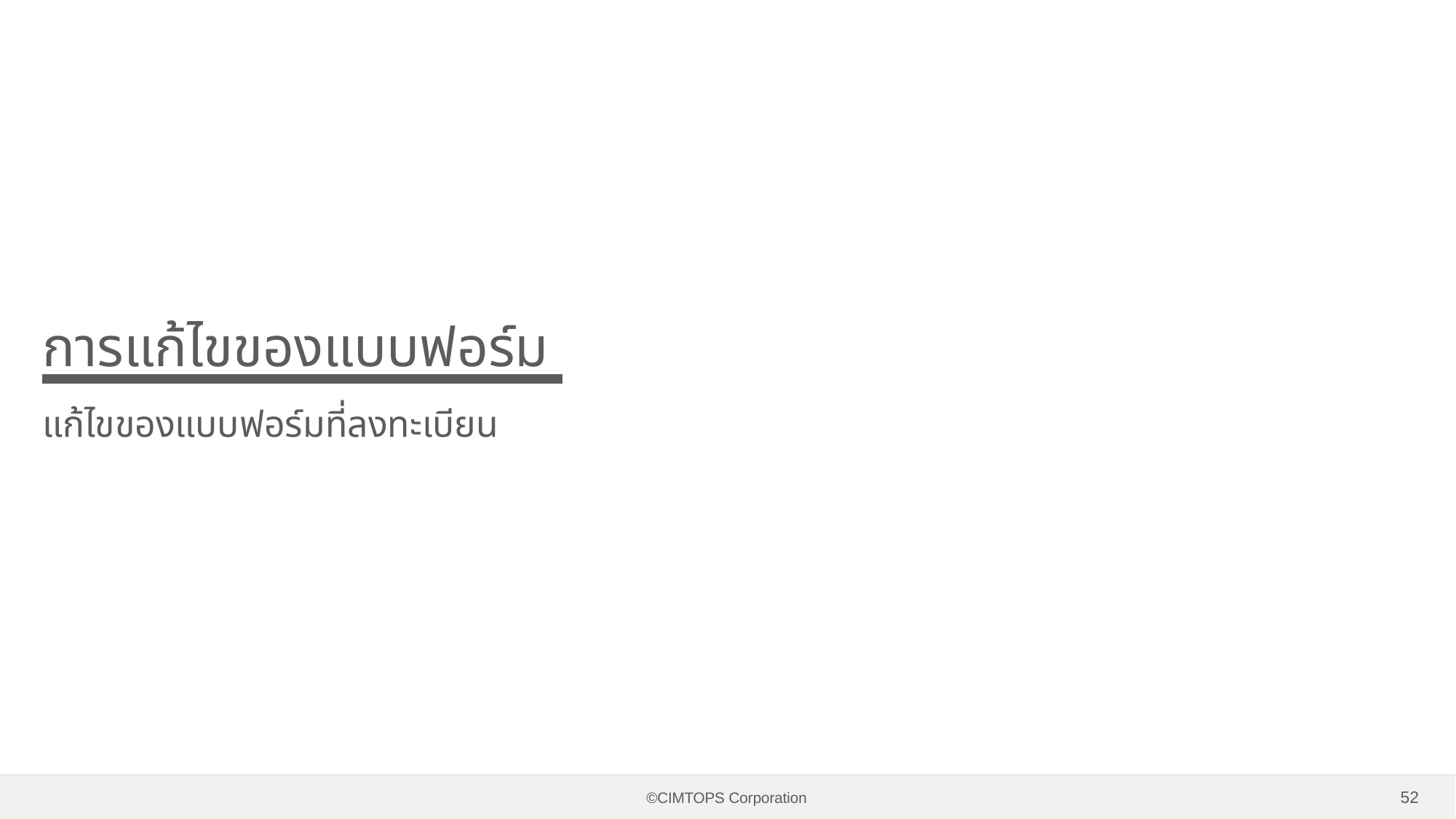

# การแก้ไขของแบบฟอร์ม
แก้ไขของแบบฟอร์มที่ลงทะเบียน
52
©CIMTOPS Corporation